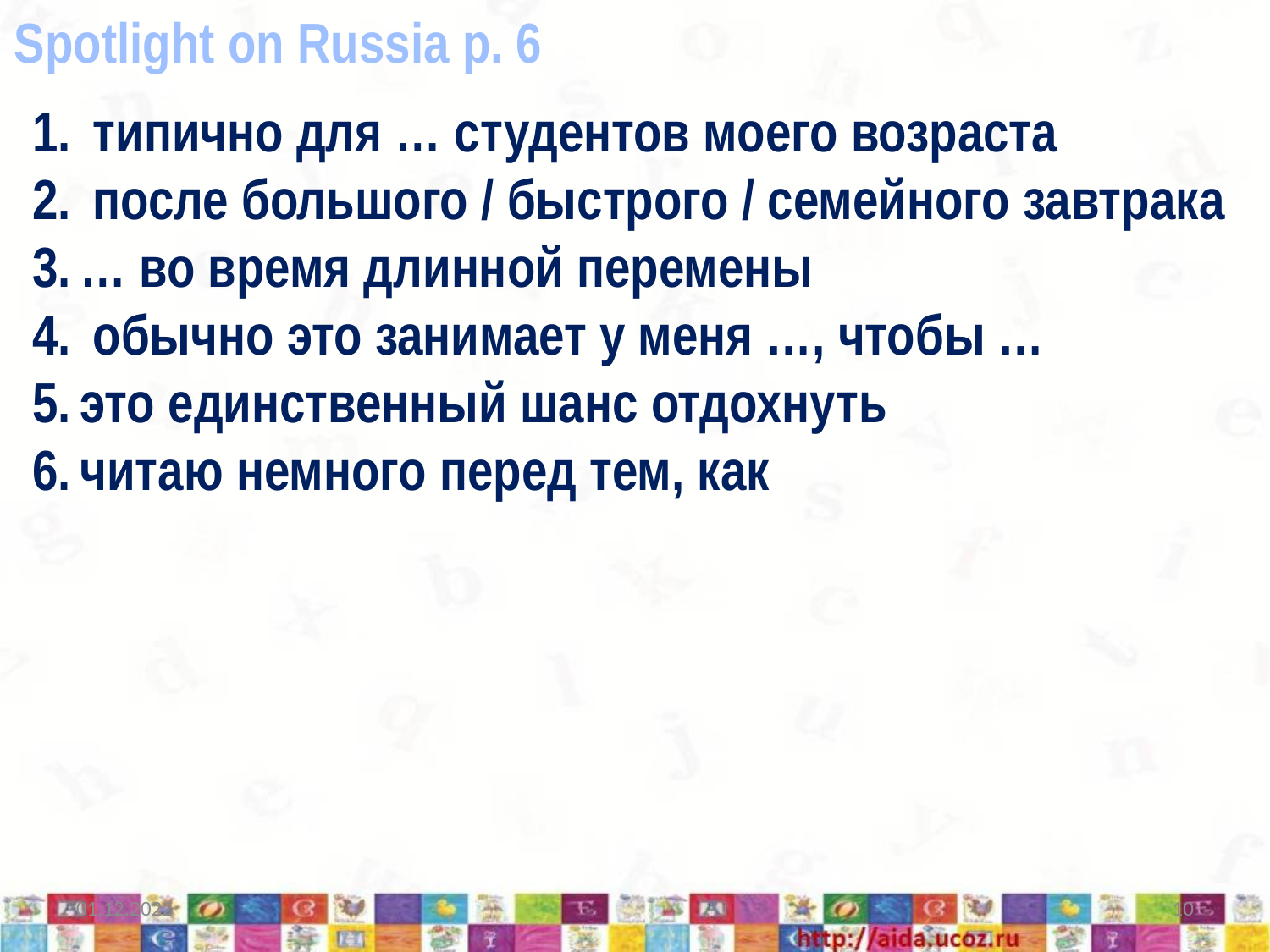

Spotlight on Russia p. 6
 типично для … студентов моего возраста
 после большого / быстрого / семейного завтрака
… во время длинной перемены
 обычно это занимает у меня …, чтобы …
это единственный шанс отдохнуть
читаю немного перед тем, как

01.12.2022
10